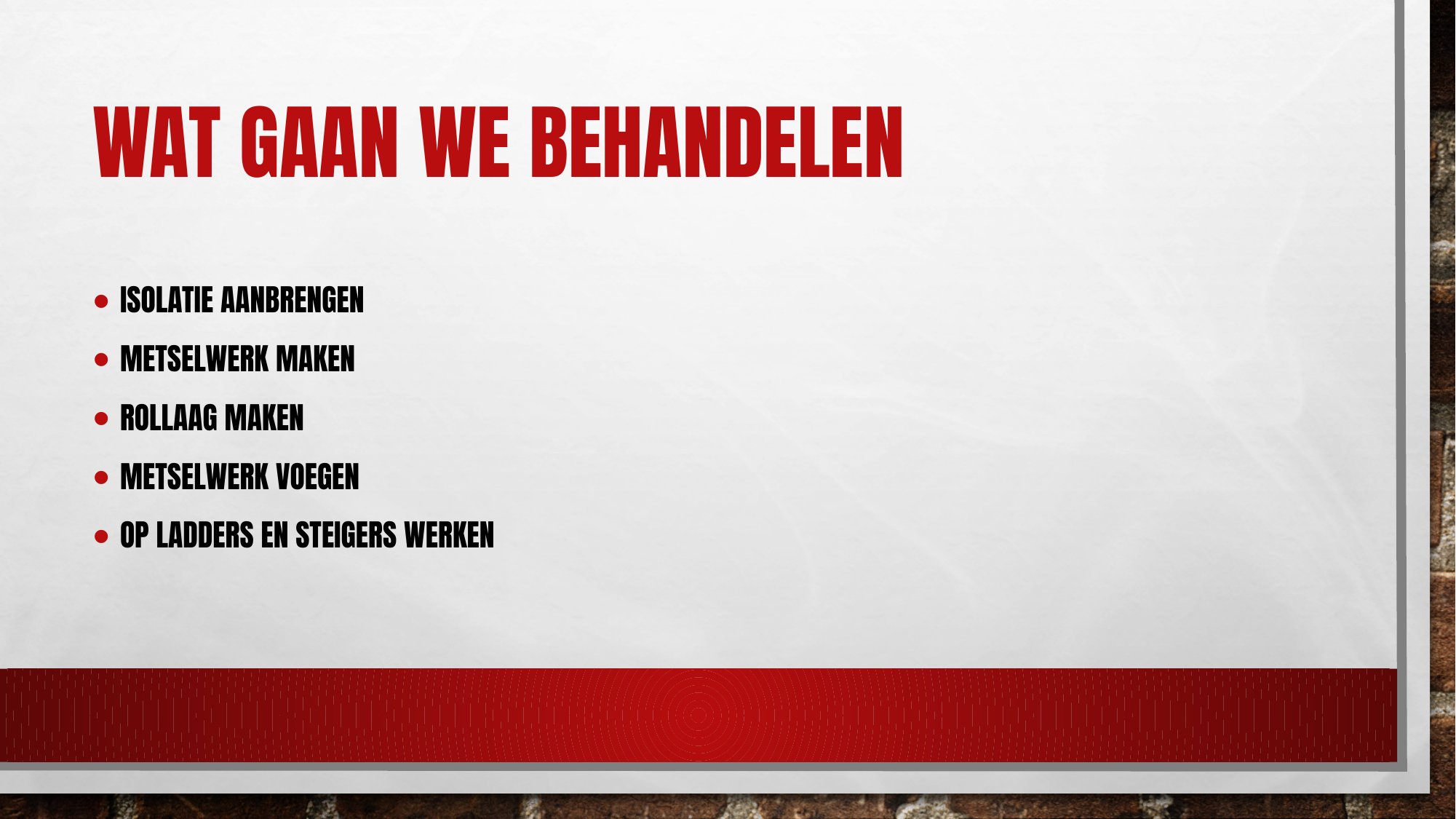

# Wat gaan we behandelen
Isolatie aanbrengen
Metselwerk maken
Rollaag maken
Metselwerk voegen
Op ladders en steigers werken